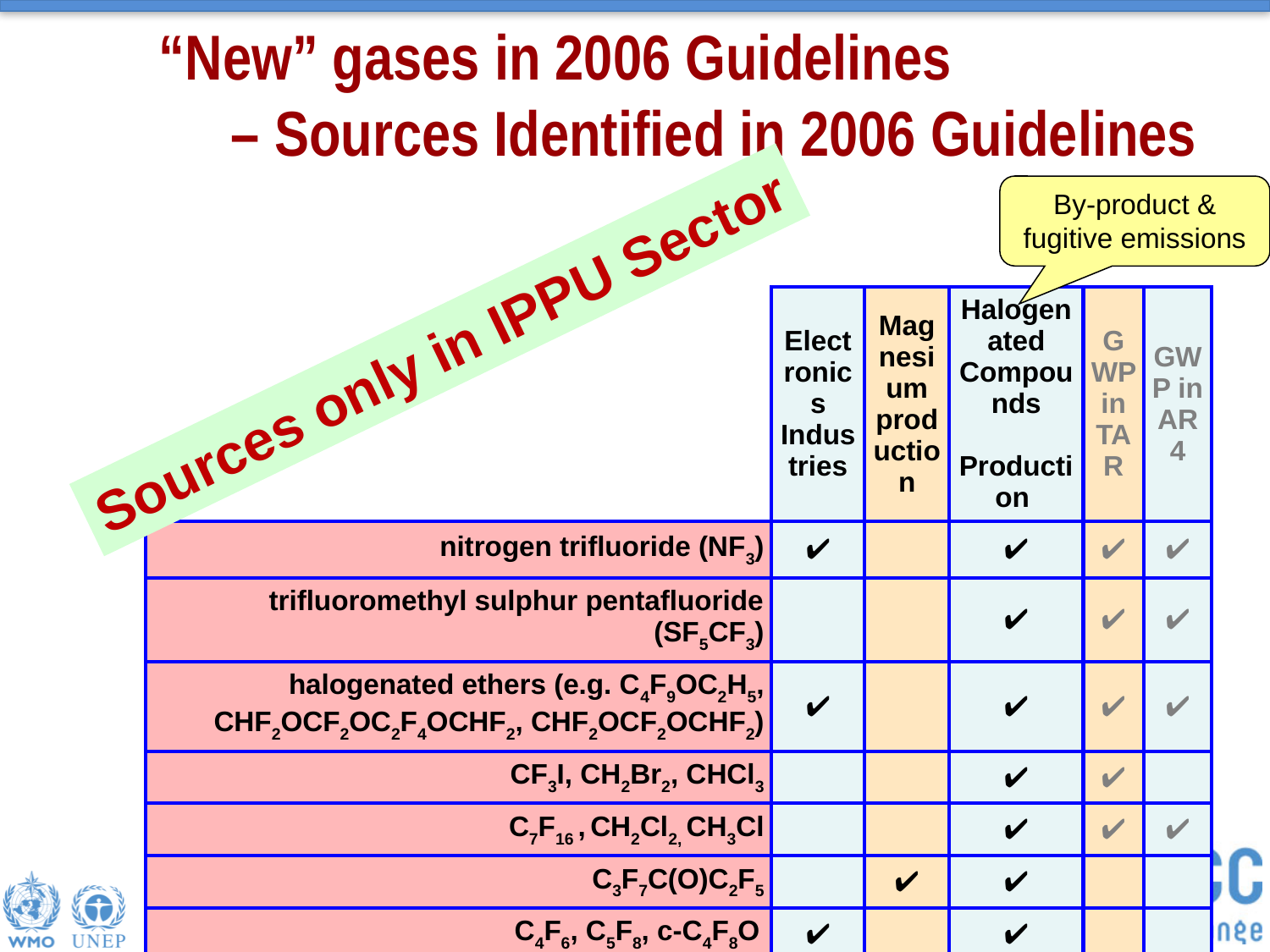

# “New” gases in 2006 Guidelines – Sources Identified in 2006 Guidelines
By-product & fugitive emissions
|  | Electronics Industries | Magnesium production | Halogenated Compounds Production | GWP in TAR | GWP in AR4 |
| --- | --- | --- | --- | --- | --- |
| nitrogen trifluoride (NF3) | ✔ |  | ✔ | ✔ | ✔ |
| trifluoromethyl sulphur pentafluoride (SF5CF3) |  |  | ✔ | ✔ | ✔ |
| halogenated ethers (e.g. C4F9OC2H5, CHF2OCF2OC2F4OCHF2, CHF2OCF2OCHF2) | ✔ |  | ✔ | ✔ | ✔ |
| CF3I, CH2Br2, CHCl3 |  |  | ✔ | ✔ |  |
| C7F16 , CH2Cl2, CH3Cl |  |  | ✔ | ✔ | ✔ |
| C3F7C(O)C2F5 |  | ✔ | ✔ |  |  |
| C4F6, C5F8, c-C4F8O | ✔ |  | ✔ |  |  |
Sources only in IPPU Sector